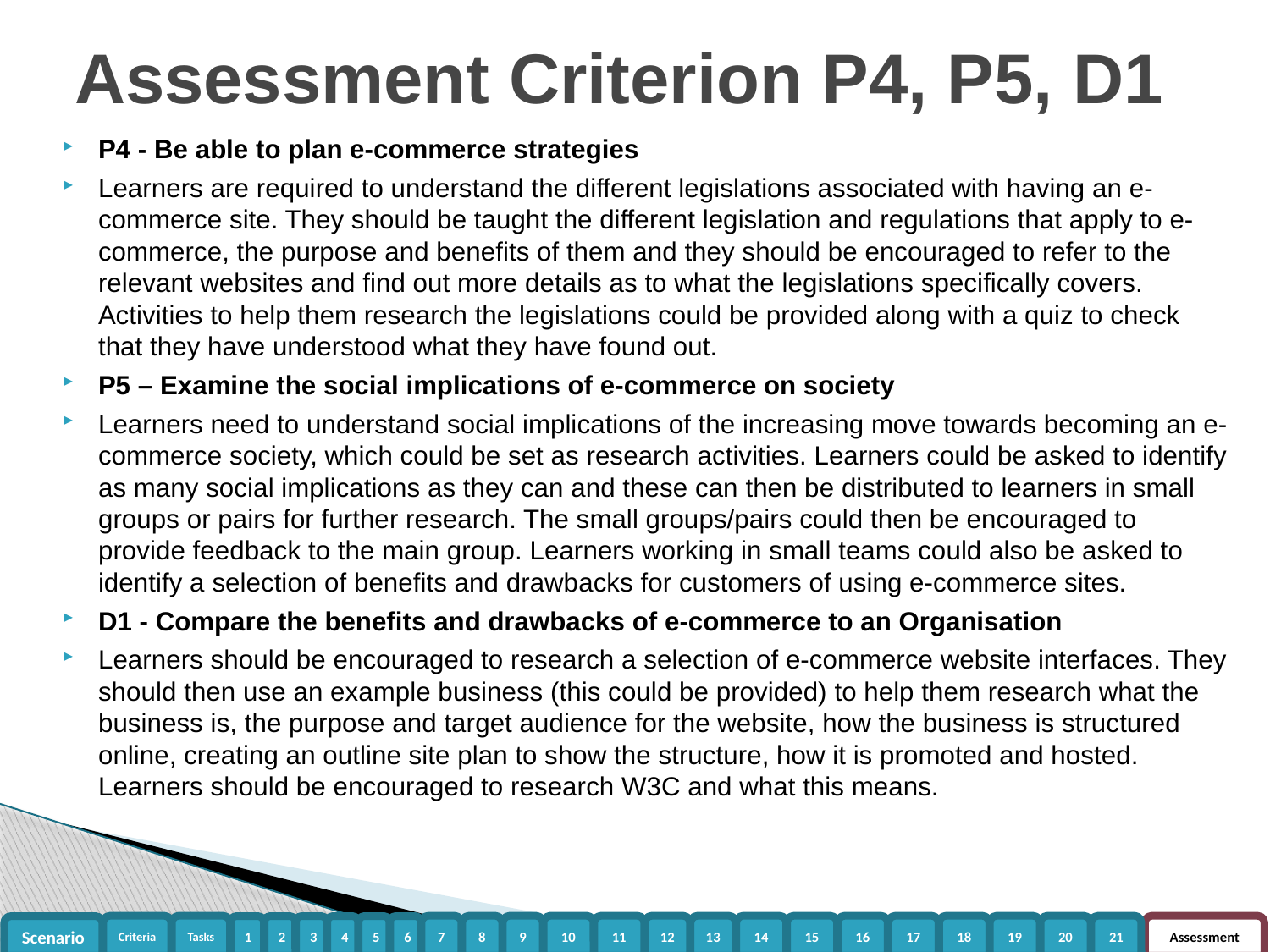

# Assessment Criterion P4, P5, D1
P4 - Be able to plan e-commerce strategies
Learners are required to understand the different legislations associated with having an e-commerce site. They should be taught the different legislation and regulations that apply to e-commerce, the purpose and benefits of them and they should be encouraged to refer to the relevant websites and find out more details as to what the legislations specifically covers. Activities to help them research the legislations could be provided along with a quiz to check that they have understood what they have found out.
P5 – Examine the social implications of e-commerce on society
Learners need to understand social implications of the increasing move towards becoming an e-commerce society, which could be set as research activities. Learners could be asked to identify as many social implications as they can and these can then be distributed to learners in small groups or pairs for further research. The small groups/pairs could then be encouraged to provide feedback to the main group. Learners working in small teams could also be asked to identify a selection of benefits and drawbacks for customers of using e-commerce sites.
D1 - Compare the benefits and drawbacks of e-commerce to an Organisation
Learners should be encouraged to research a selection of e-commerce website interfaces. They should then use an example business (this could be provided) to help them research what the business is, the purpose and target audience for the website, how the business is structured online, creating an outline site plan to show the structure, how it is promoted and hosted. Learners should be encouraged to research W3C and what this means.